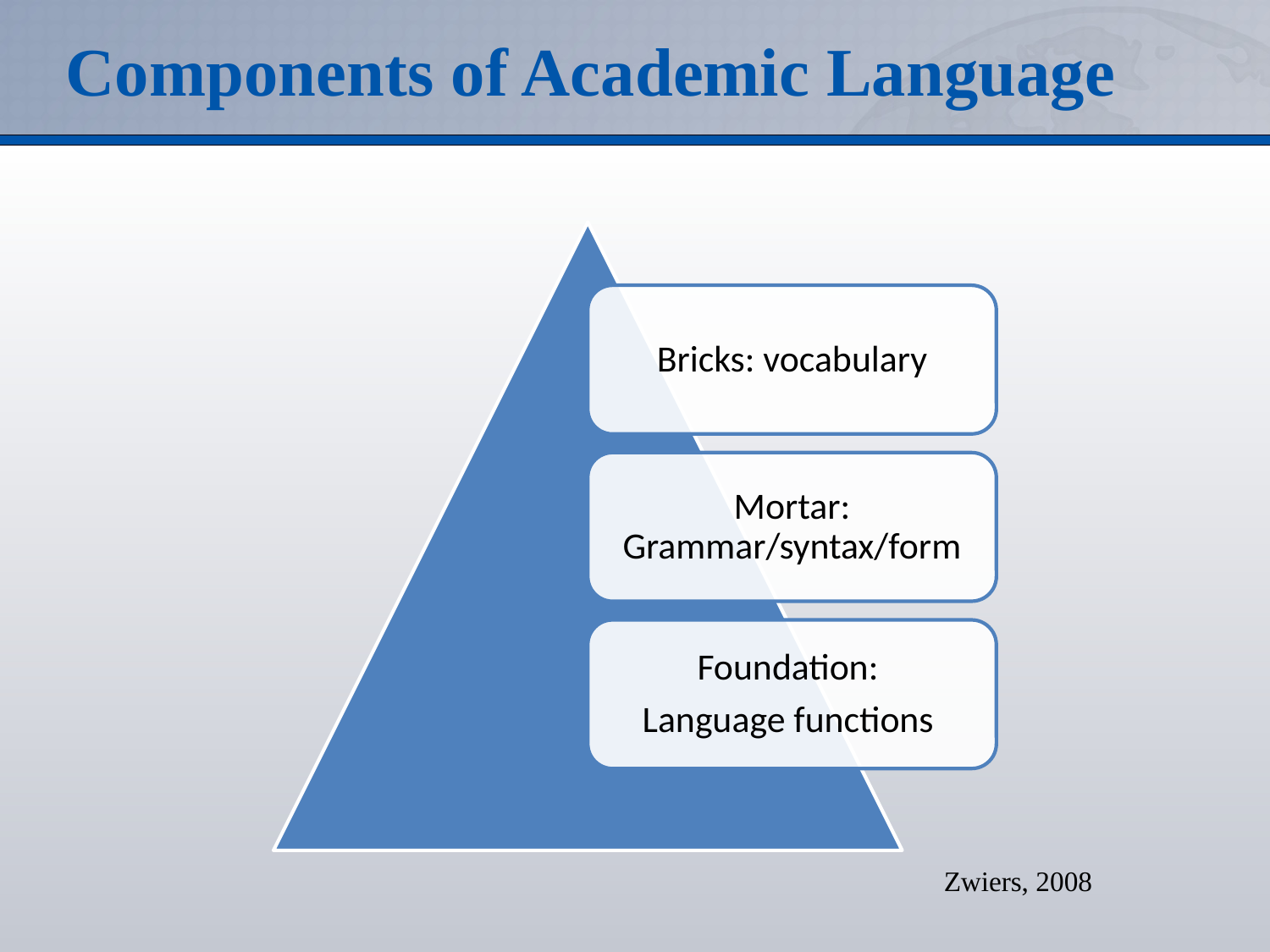

# Components of Academic Language
Bricks: vocabulary
Mortar: Grammar/syntax/form
Foundation:
Language functions
Zwiers, 2008